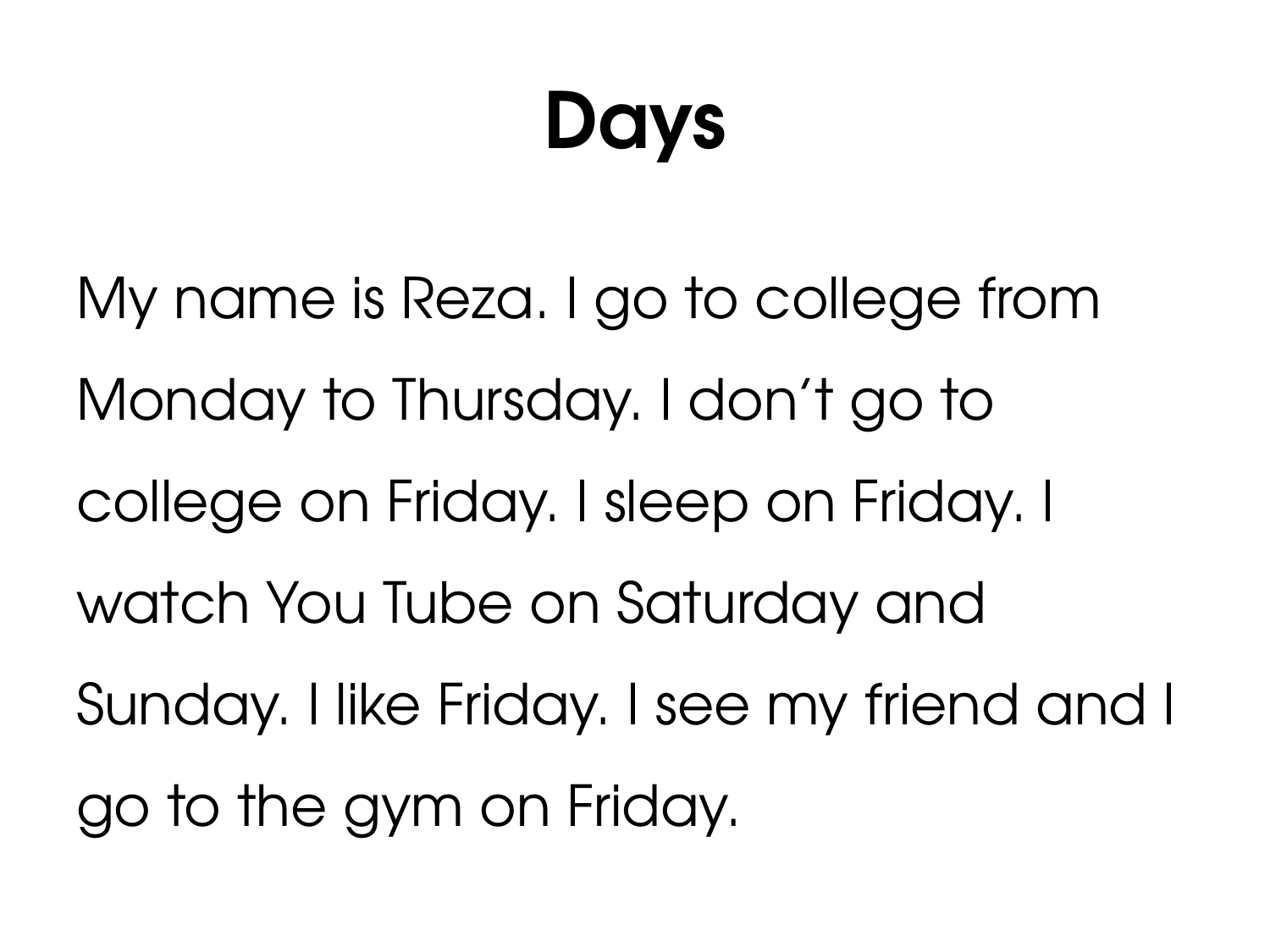

# Days
My name is Reza. I go to college from Monday to Thursday. I don’t go to college on Friday. I sleep on Friday. I watch You Tube on Saturday and Sunday. I like Friday. I see my friend and I go to the gym on Friday.